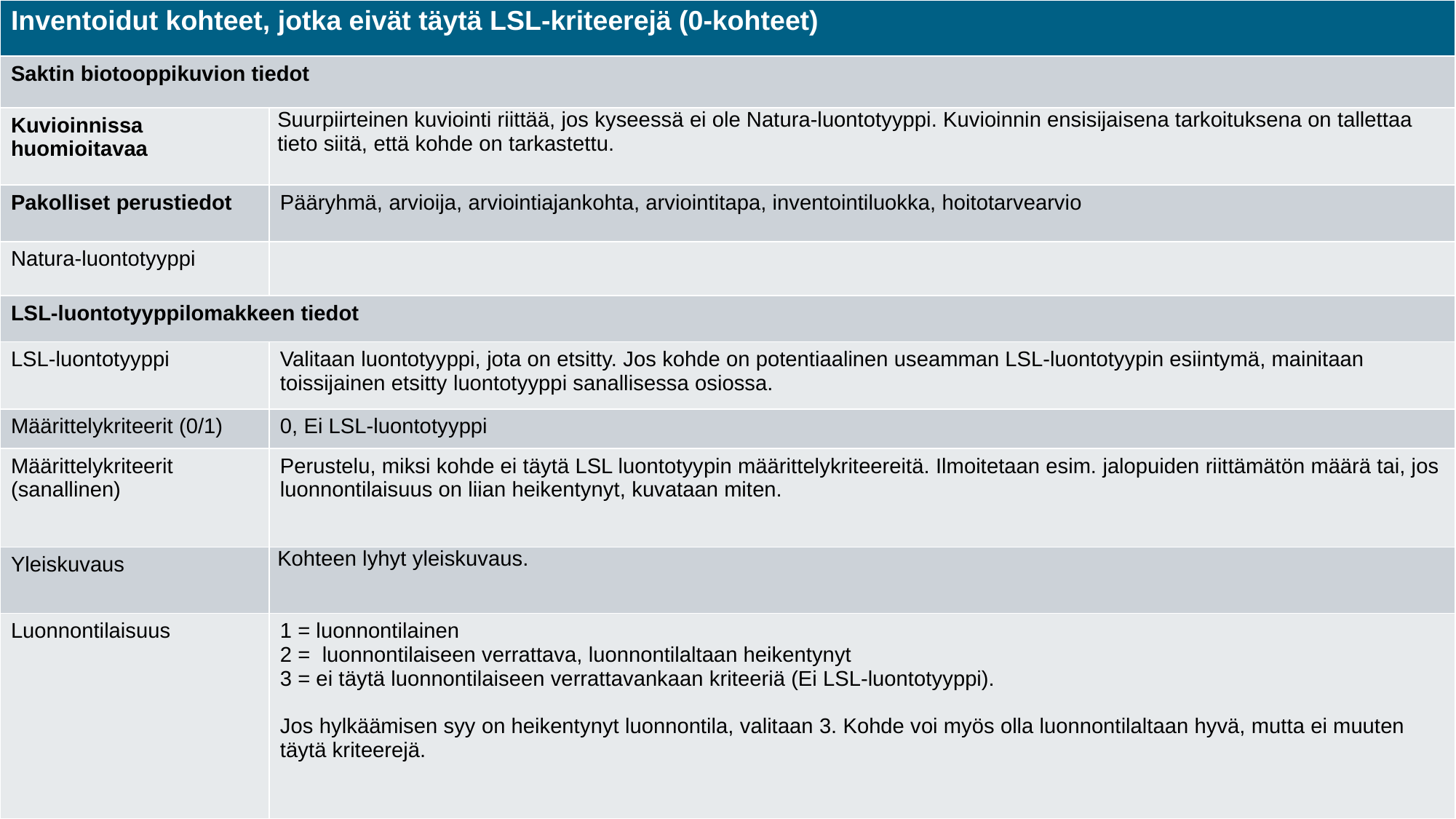

| Inventoidut kohteet, jotka eivät täytä LSL-kriteerejä (0-kohteet) |  |
| --- | --- |
| Saktin biotooppikuvion tiedot |  |
| Kuvioinnissa huomioitavaa | Suurpiirteinen kuviointi riittää, jos kyseessä ei ole Natura-luontotyyppi. Kuvioinnin ensisijaisena tarkoituksena on tallettaa tieto siitä, että kohde on tarkastettu. |
| Pakolliset perustiedot | Pääryhmä, arvioija, arviointiajankohta, arviointitapa, inventointiluokka, hoitotarvearvio |
| Natura-luontotyyppi |  |
| LSL-luontotyyppilomakkeen tiedot |  |
| LSL-luontotyyppi | Valitaan luontotyyppi, jota on etsitty. Jos kohde on potentiaalinen useamman LSL-luontotyypin esiintymä, mainitaan toissijainen etsitty luontotyyppi sanallisessa osiossa. |
| Määrittelykriteerit (0/1) | 0, Ei LSL-luontotyyppi |
| Määrittelykriteerit (sanallinen) | Perustelu, miksi kohde ei täytä LSL luontotyypin määrittelykriteereitä. Ilmoitetaan esim. jalopuiden riittämätön määrä tai, jos luonnontilaisuus on liian heikentynyt, kuvataan miten. |
| Yleiskuvaus | Kohteen lyhyt yleiskuvaus. |
| Luonnontilaisuus | 1 = luonnontilainen 2 = luonnontilaiseen verrattava, luonnontilaltaan heikentynyt 3 = ei täytä luonnontilaiseen verrattavankaan kriteeriä (Ei LSL-luontotyyppi). Jos hylkäämisen syy on heikentynyt luonnontila, valitaan 3. Kohde voi myös olla luonnontilaltaan hyvä, mutta ei muuten täytä kriteerejä. |